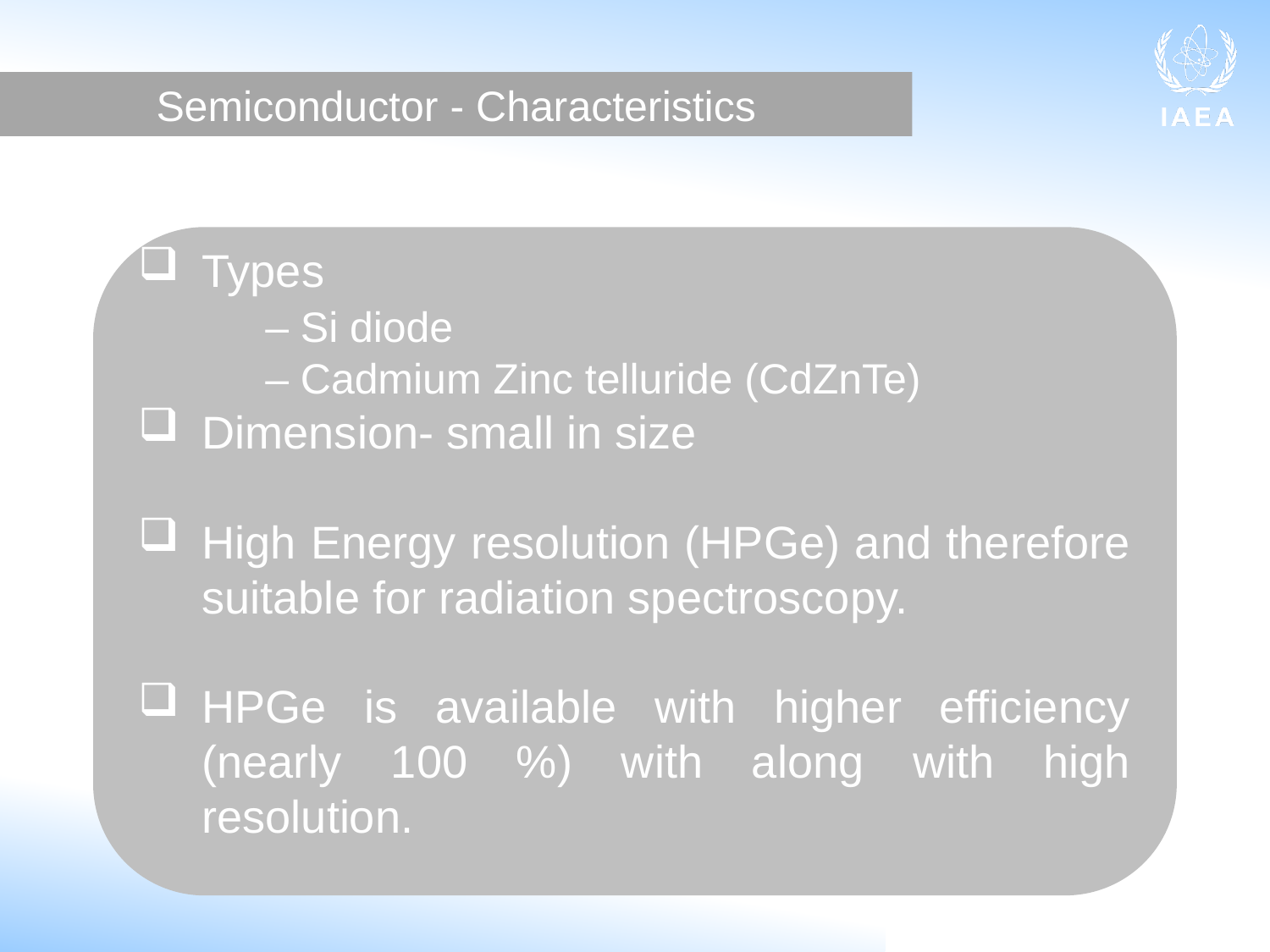

Semiconductor - Characteristics
Types
	– Si diode
	– Cadmium Zinc telluride (CdZnTe)
Dimension- small in size

High Energy resolution (HPGe) and therefore suitable for radiation spectroscopy.

HPGe is available with higher efficiency (nearly 100 %) with along with high resolution.